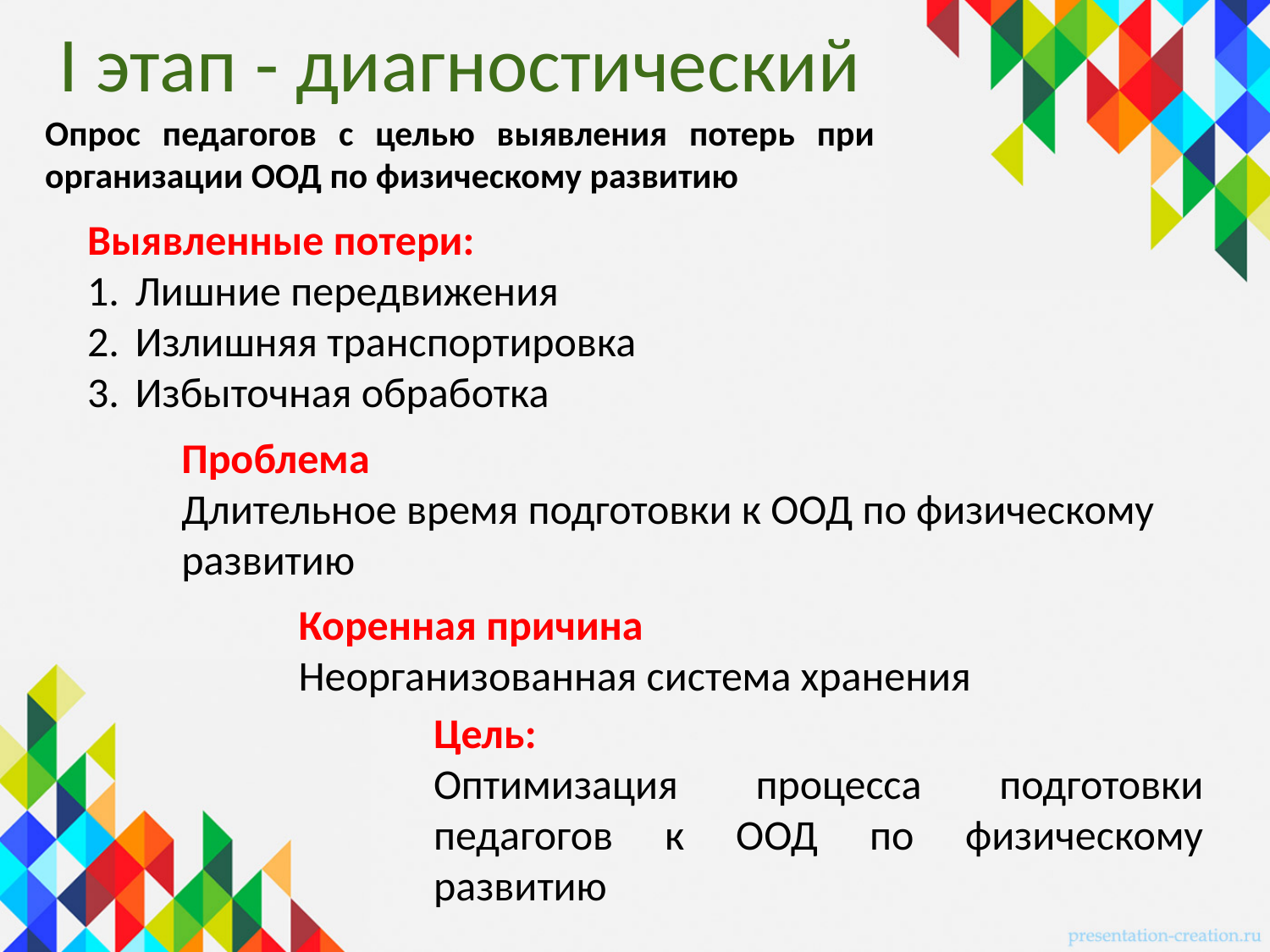

# I этап - диагностический
Опрос педагогов с целью выявления потерь при организации ООД по физическому развитию
Выявленные потери:
Лишние передвижения
Излишняя транспортировка
Избыточная обработка
Проблема
Длительное время подготовки к ООД по физическому развитию
Коренная причина
Неорганизованная система хранения
Цель:
Оптимизация процесса подготовки педагогов к ООД по физическому развитию